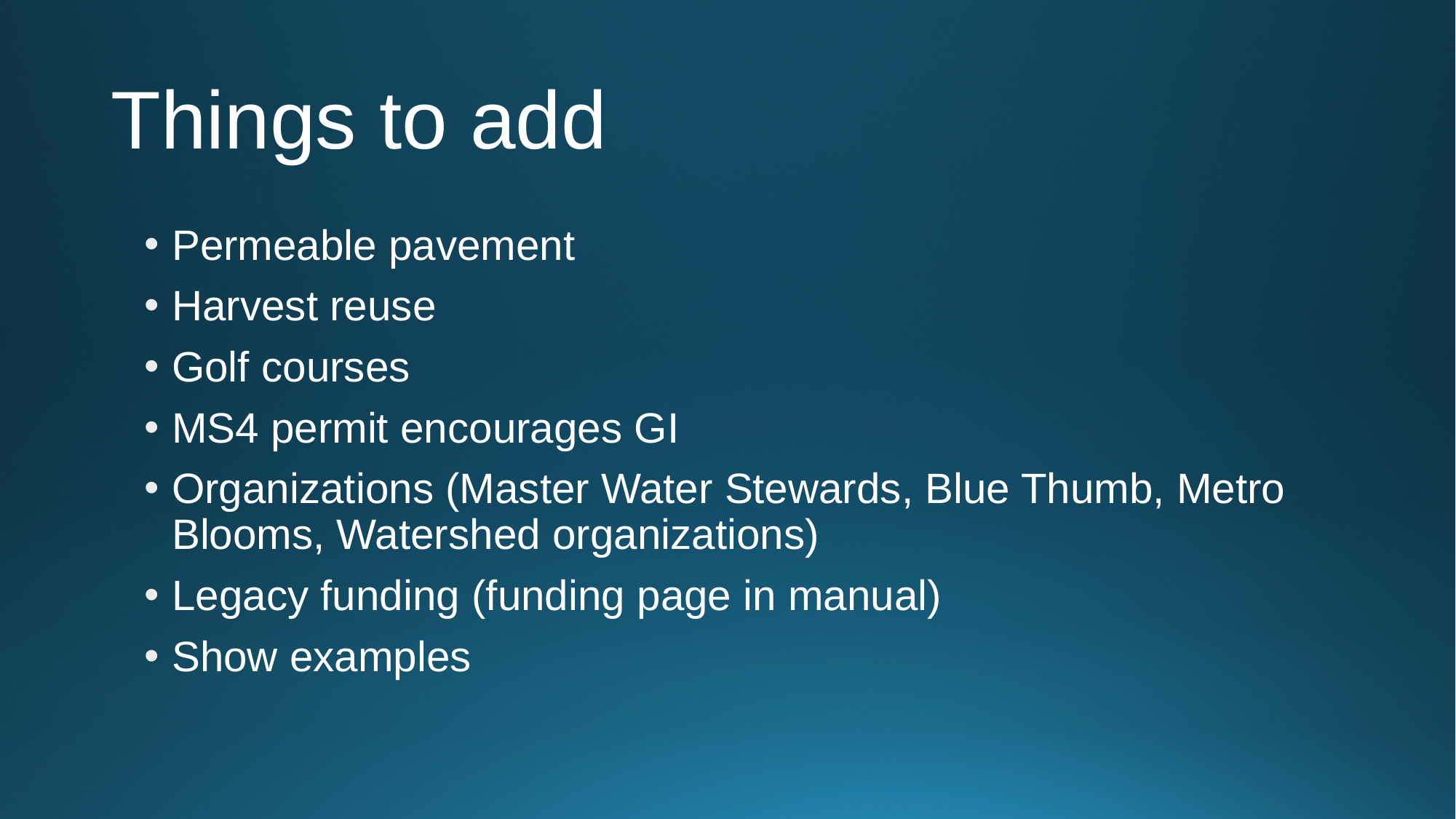

# Things to add
Permeable pavement
Harvest reuse
Golf courses
MS4 permit encourages GI
Organizations (Master Water Stewards, Blue Thumb, Metro Blooms, Watershed organizations)
Legacy funding (funding page in manual)
Show examples